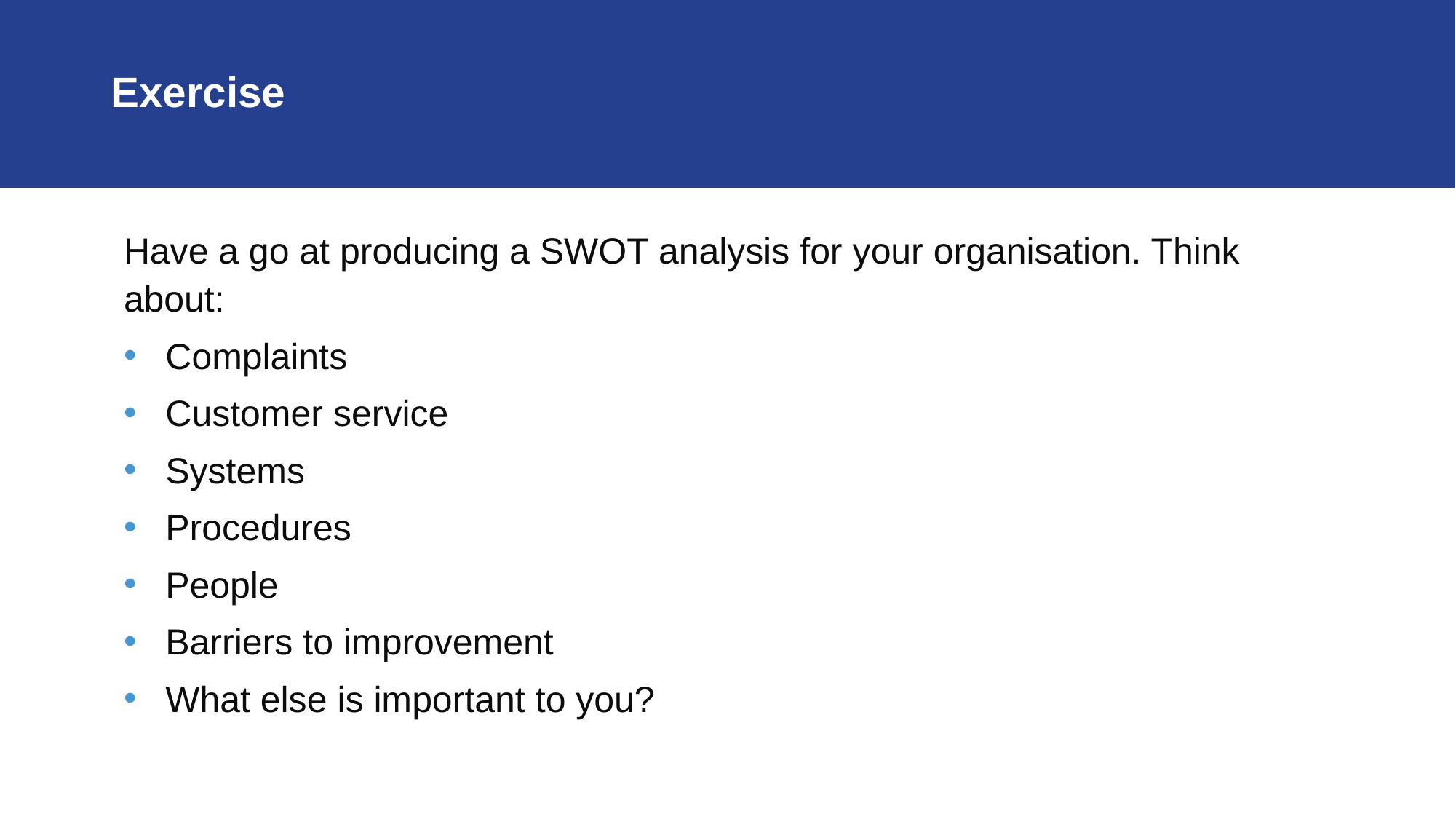

# Exercise
Have a go at producing a SWOT analysis for your organisation. Think about:
Complaints
Customer service
Systems
Procedures
People
Barriers to improvement
What else is important to you?